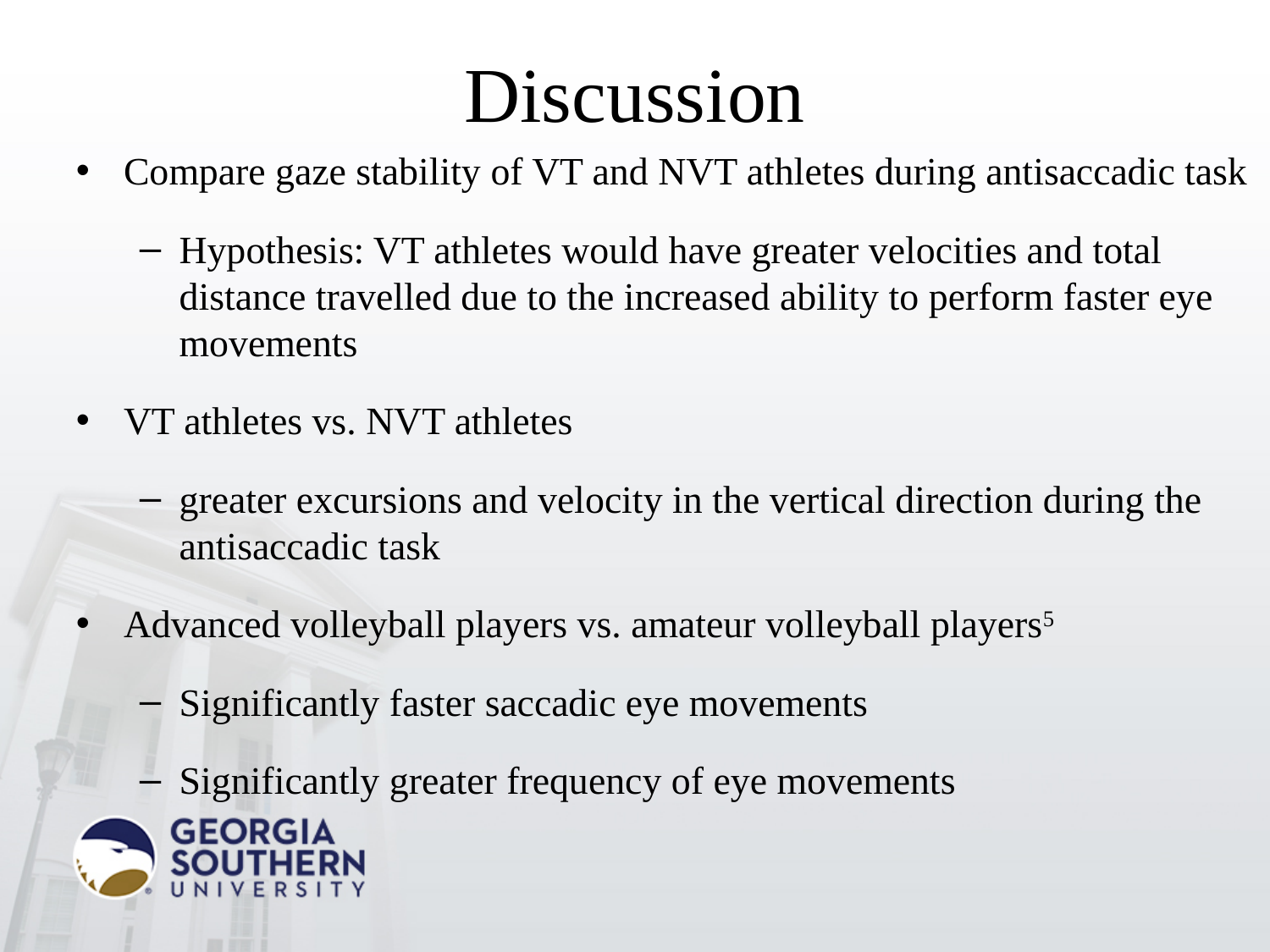

# Discussion
Compare gaze stability of VT and NVT athletes during antisaccadic task
Hypothesis: VT athletes would have greater velocities and total distance travelled due to the increased ability to perform faster eye movements
VT athletes vs. NVT athletes
greater excursions and velocity in the vertical direction during the antisaccadic task
Advanced volleyball players vs. amateur volleyball players5
Significantly faster saccadic eye movements
Significantly greater frequency of eye movements